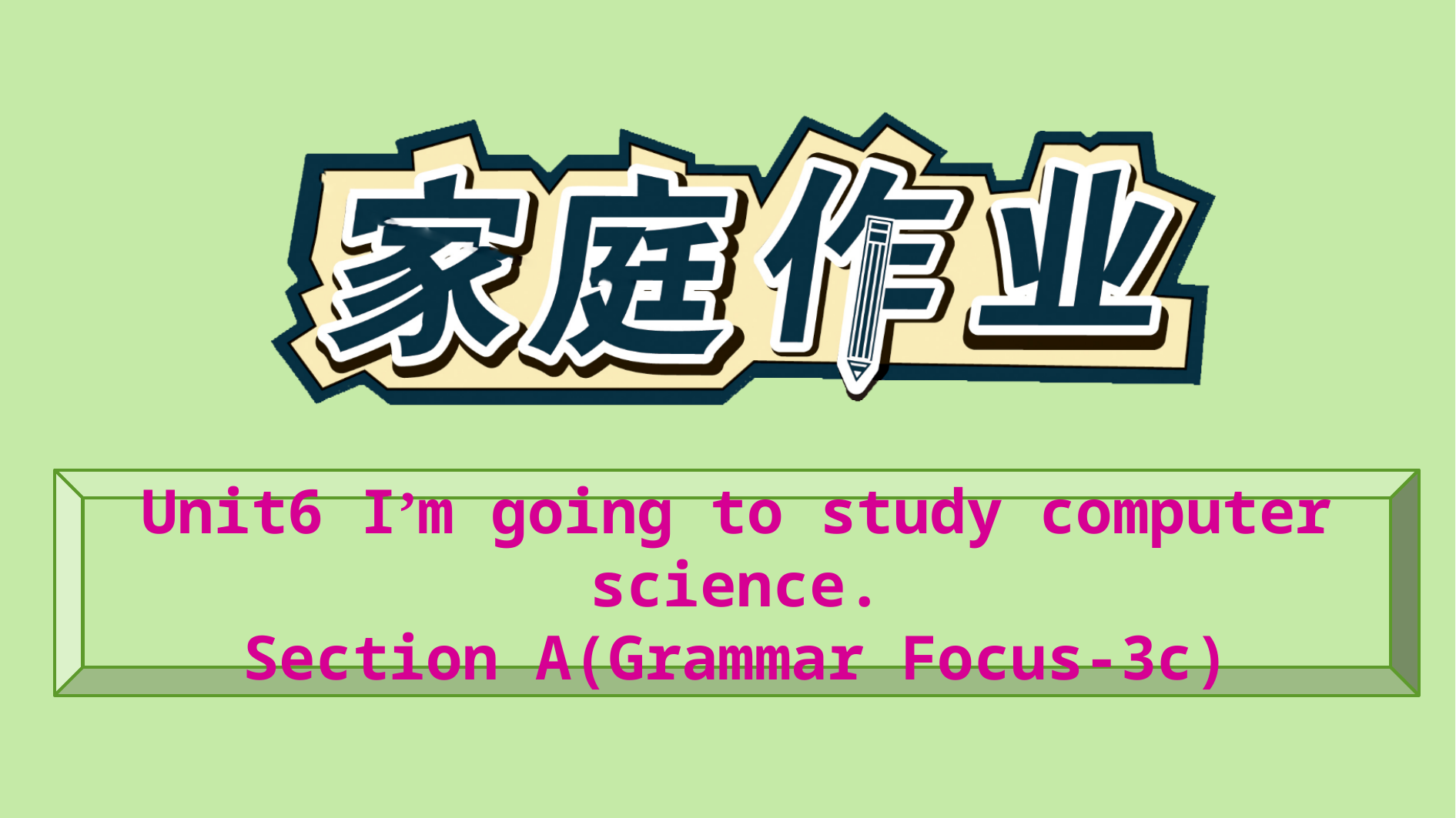

Unit6 I’m going to study computer science.
Section A(Grammar Focus-3c)